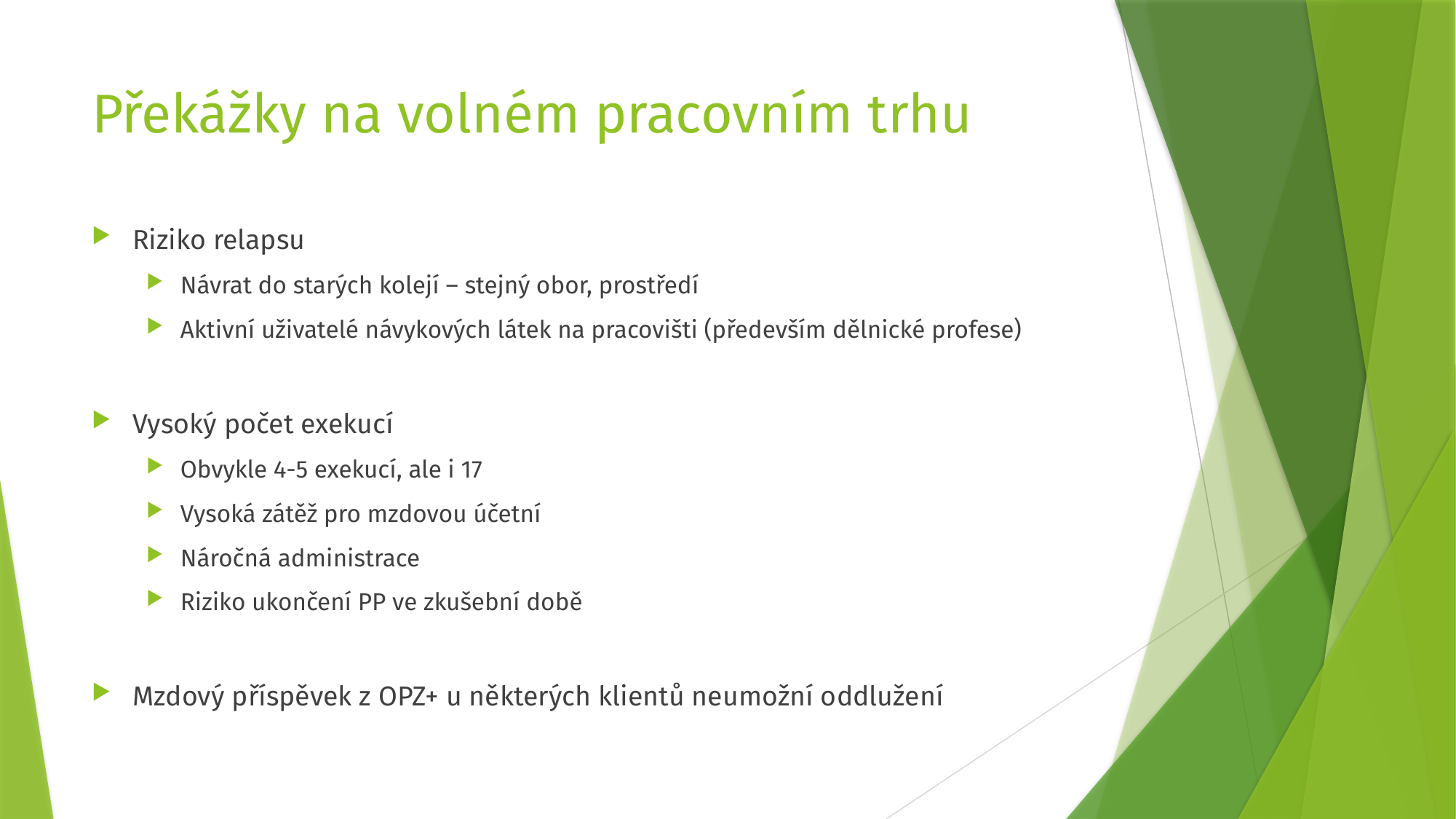

# Překážky na volném pracovním trhu
Riziko relapsu
Návrat do starých kolejí – stejný obor, prostředí
Aktivní uživatelé návykových látek na pracovišti (především dělnické profese)

Vysoký počet exekucí
Obvykle 4-5 exekucí, ale i 17
Vysoká zátěž pro mzdovou účetní
Náročná administrace
Riziko ukončení PP ve zkušební době

Mzdový příspěvek z OPZ+ u některých klientů neumožní oddlužení